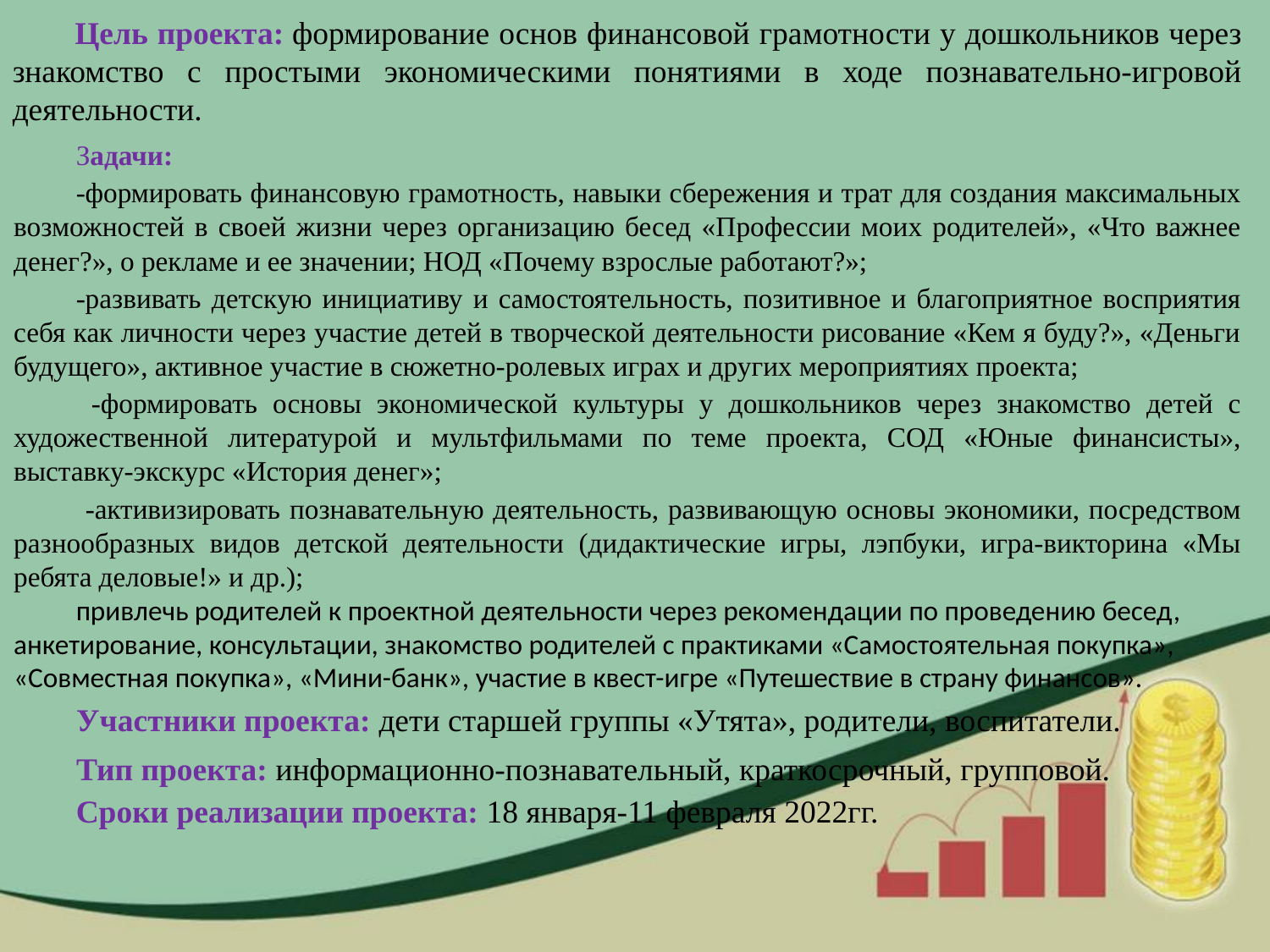

Цель проекта: формирование основ финансовой грамотности у дошкольников через знакомство с простыми экономическими понятиями в ходе познавательно-игровой деятельности.
Задачи:
-формировать финансовую грамотность, навыки сбережения и трат для создания максимальных возможностей в своей жизни через организацию бесед «Профессии моих родителей», «Что важнее денег?», о рекламе и ее значении; НОД «Почему взрослые работают?»;
-развивать детскую инициативу и самостоятельность, позитивное и благоприятное восприятия себя как личности через участие детей в творческой деятельности рисование «Кем я буду?», «Деньги будущего», активное участие в сюжетно-ролевых играх и других мероприятиях проекта;
 -формировать основы экономической культуры у дошкольников через знакомство детей с художественной литературой и мультфильмами по теме проекта, СОД «Юные финансисты», выставку-экскурс «История денег»;
 -активизировать познавательную деятельность, развивающую основы экономики, посредством разнообразных видов детской деятельности (дидактические игры, лэпбуки, игра-викторина «Мы ребята деловые!» и др.);
привлечь родителей к проектной деятельности через рекомендации по проведению бесед, анкетирование, консультации, знакомство родителей с практиками «Самостоятельная покупка», «Совместная покупка», «Мини-банк», участие в квест-игре «Путешествие в страну финансов».
Участники проекта: дети старшей группы «Утята», родители, воспитатели.
Тип проекта: информационно-познавательный, краткосрочный, групповой.
Сроки реализации проекта: 18 января-11 февраля 2022гг.